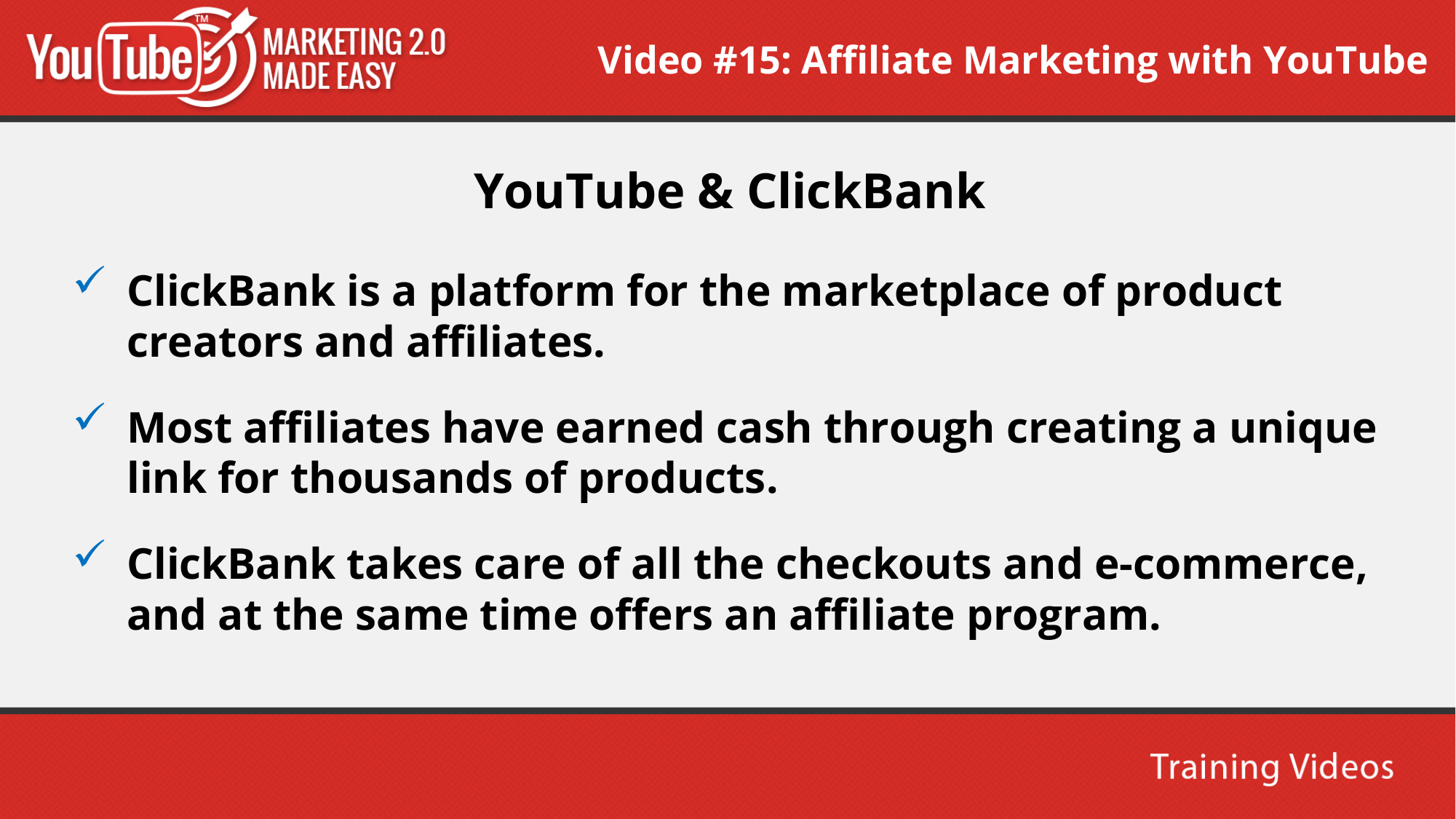

Video #15: Affiliate Marketing with YouTube
YouTube & ClickBank
ClickBank is a platform for the marketplace of product creators and affiliates.
Most affiliates have earned cash through creating a unique link for thousands of products.
ClickBank takes care of all the checkouts and e-commerce, and at the same time offers an affiliate program.